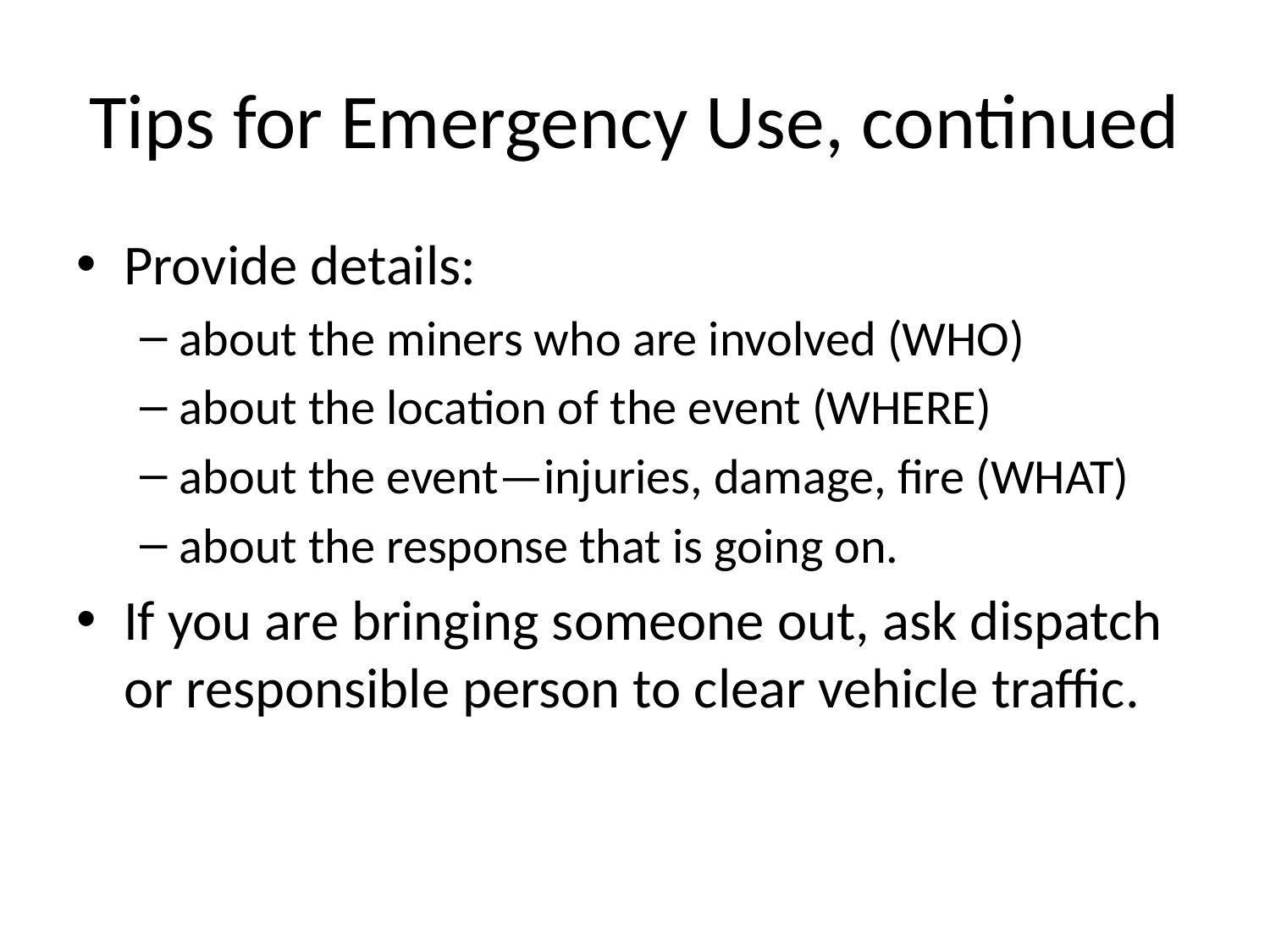

# Tips for Emergency Use, continued
Provide details:
about the miners who are involved (WHO)
about the location of the event (WHERE)
about the event—injuries, damage, fire (WHAT)
about the response that is going on.
If you are bringing someone out, ask dispatch or responsible person to clear vehicle traffic.